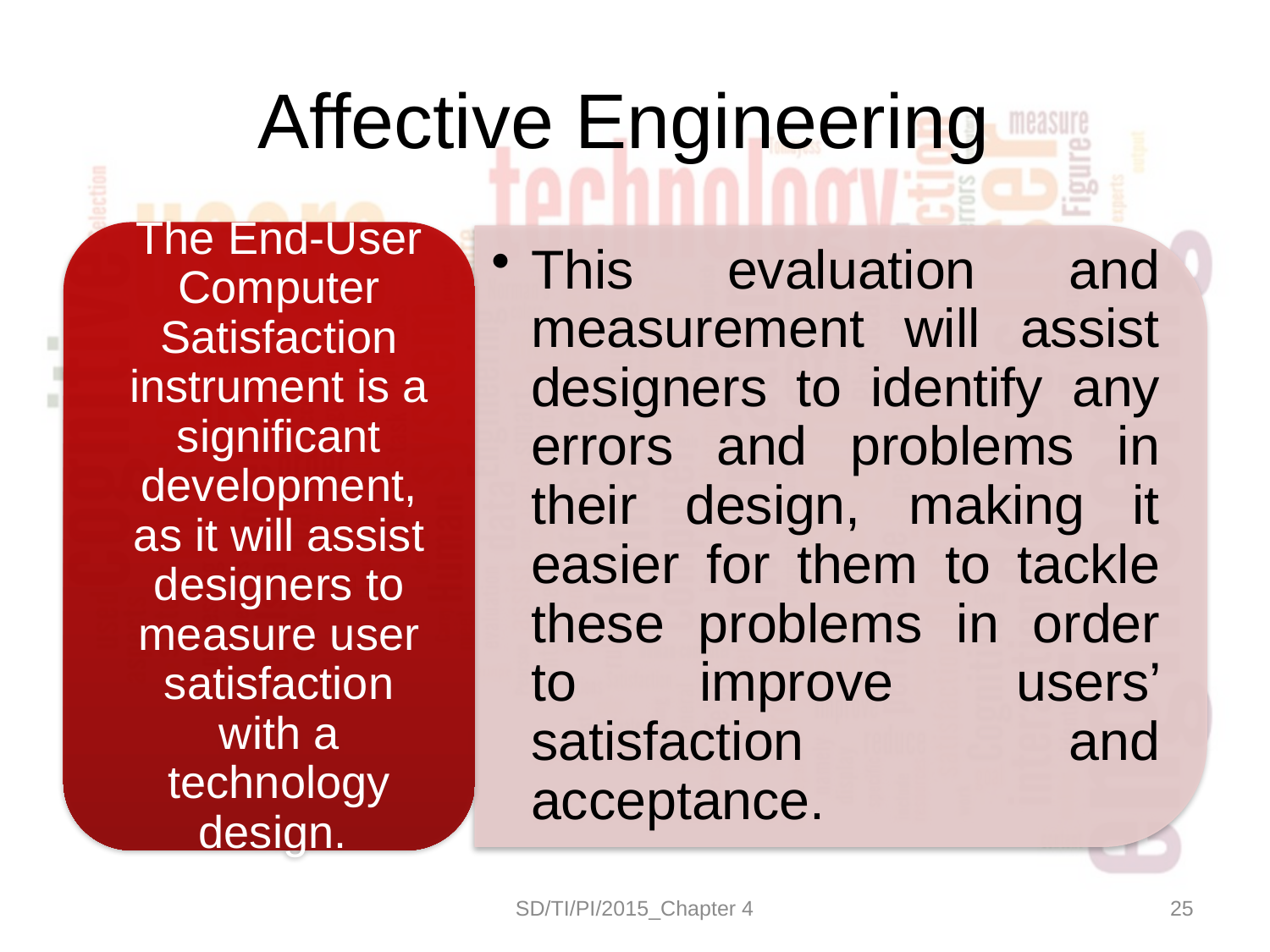

# Affective Engineering
This evaluation and measurement will assist designers to identify any errors and problems in their design, making it easier for them to tackle these problems in order to improve users’ satisfaction and acceptance.
The End-User Computer Satisfaction instrument is a significant development, as it will assist designers to measure user satisfaction with a technology design.
SD/TI/PI/2015_Chapter 4
25